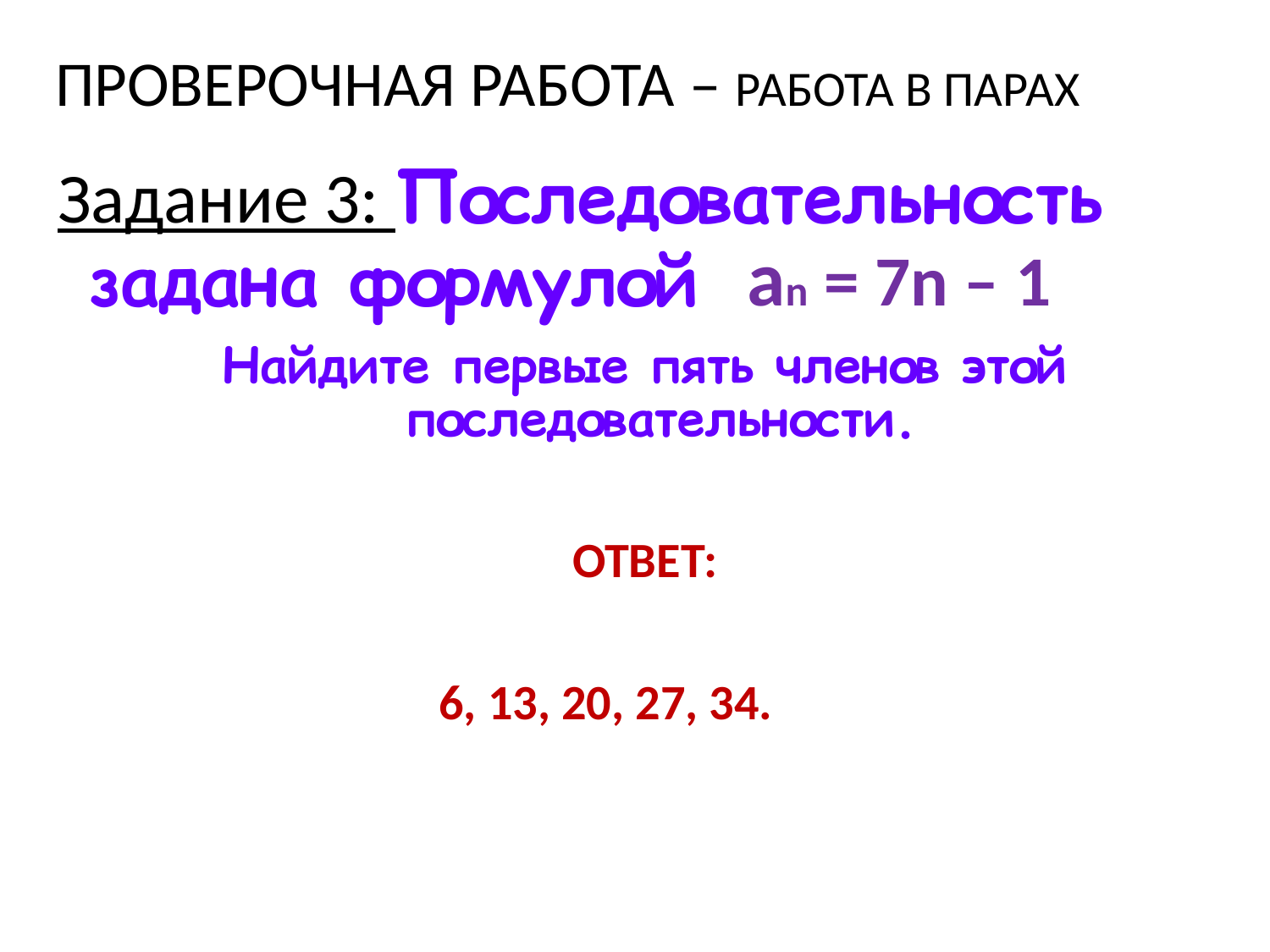

Проверочная работа – работа в парах
Задание 3: Последовательность задана формулой   an = 7n – 1
Найдите первые пять членов этой последовательности.

ОТВЕТ:

6, 13, 20, 27, 34.